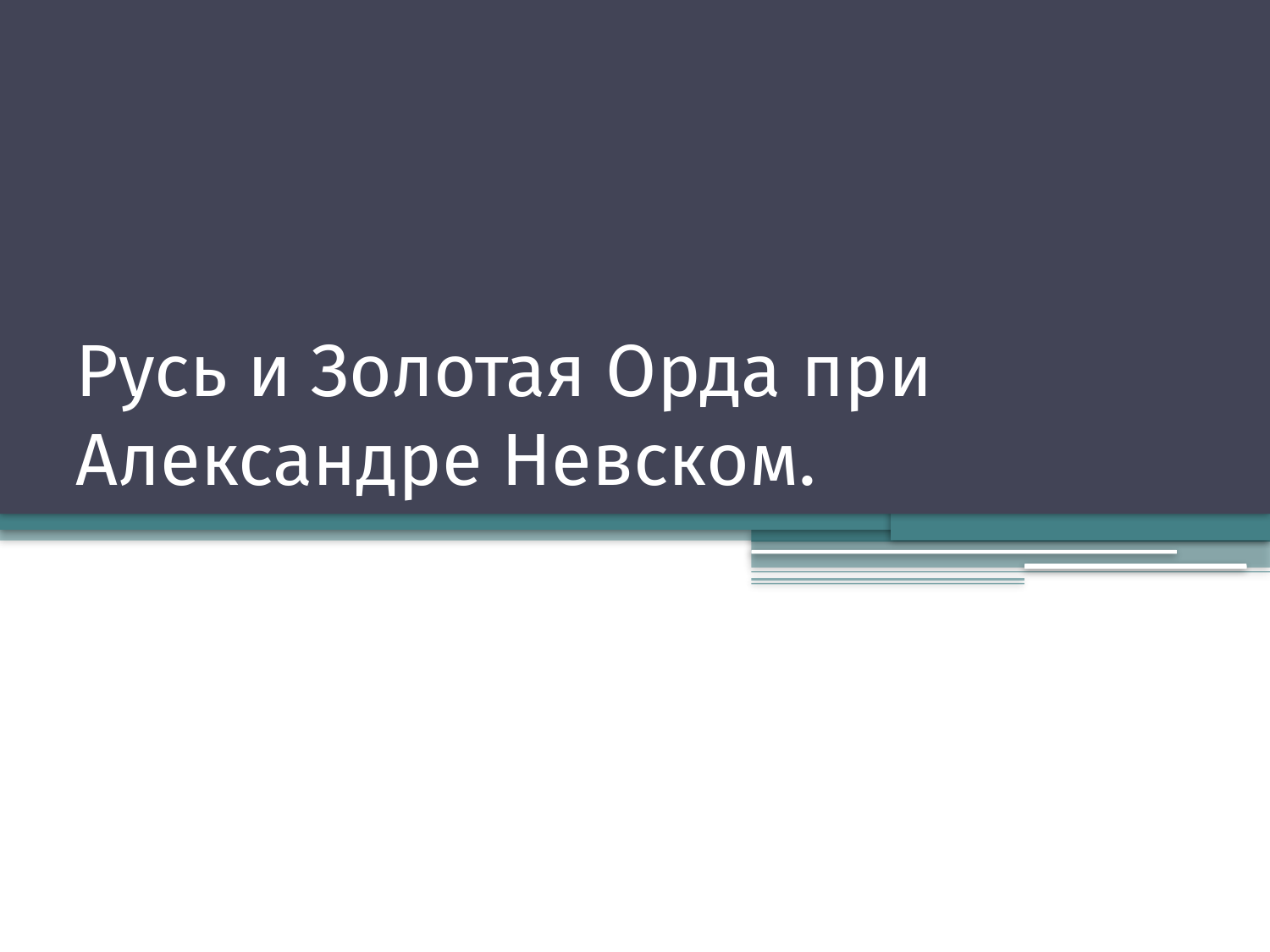

# Русь и Золотая Орда при Александре Невском.